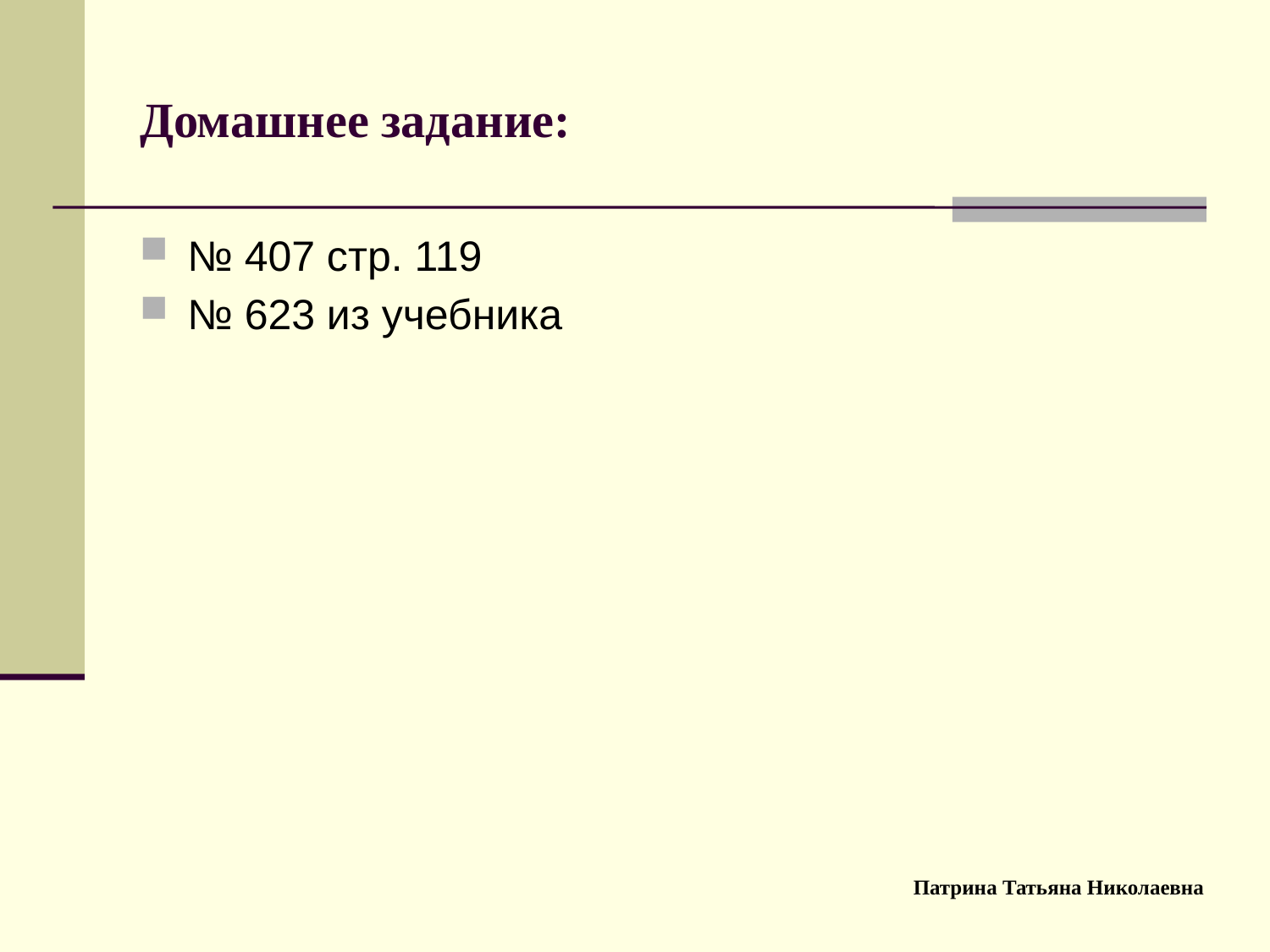

# Домашнее задание:
№ 407 стр. 119
№ 623 из учебника
Патрина Татьяна Николаевна